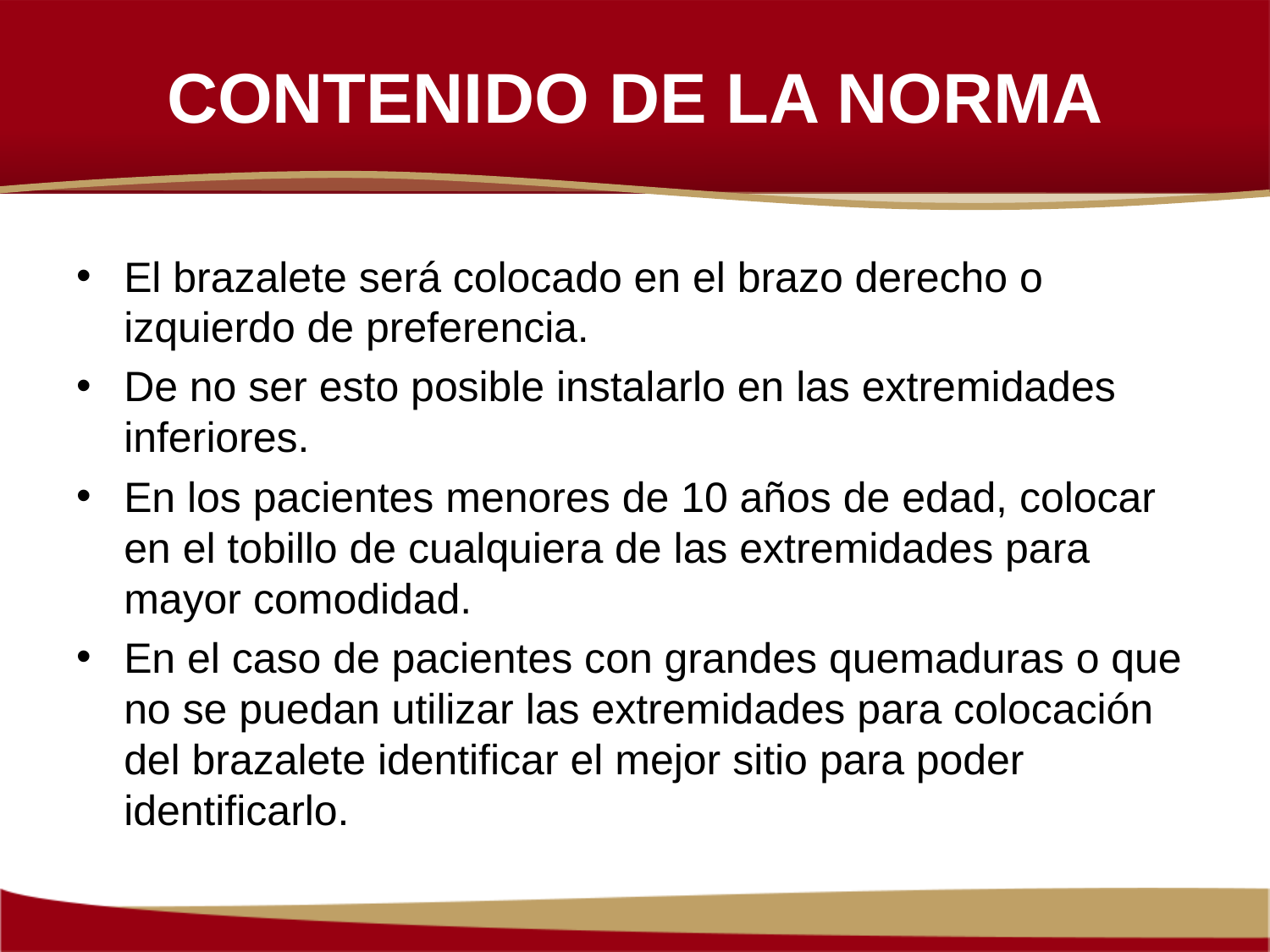

# CONTENIDO DE LA NORMA
El brazalete será colocado en el brazo derecho o izquierdo de preferencia.
De no ser esto posible instalarlo en las extremidades inferiores.
En los pacientes menores de 10 años de edad, colocar en el tobillo de cualquiera de las extremidades para mayor comodidad.
En el caso de pacientes con grandes quemaduras o que no se puedan utilizar las extremidades para colocación del brazalete identificar el mejor sitio para poder identificarlo.